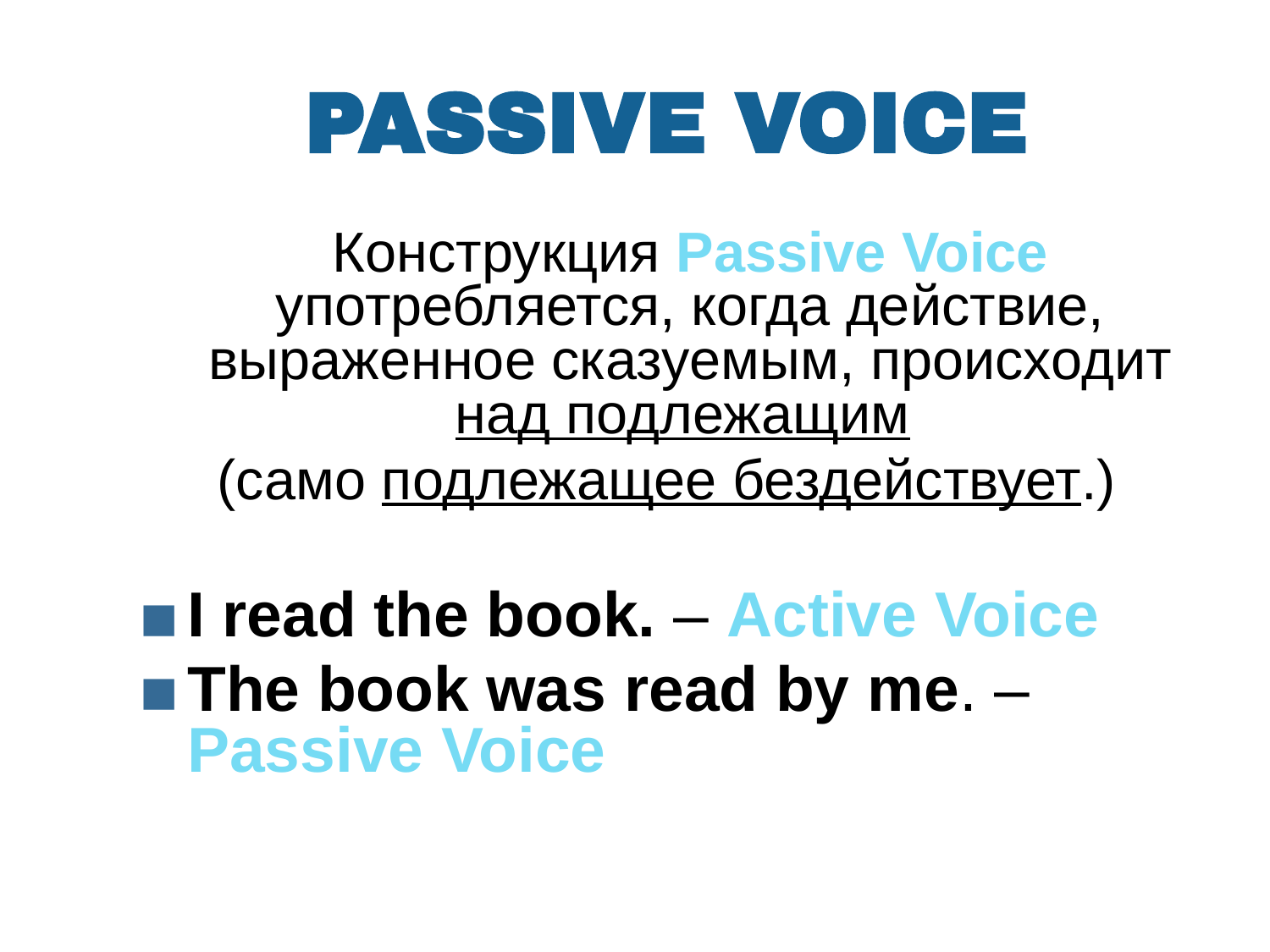

# PASSIVE VOICE
    Конструкция Passive Voice употребляется, когда действие, выраженное сказуемым, происходит над подлежащим
(само подлежащее бездействует.)

I read the book. – Active Voice
The book was read by me. – Passive Voice